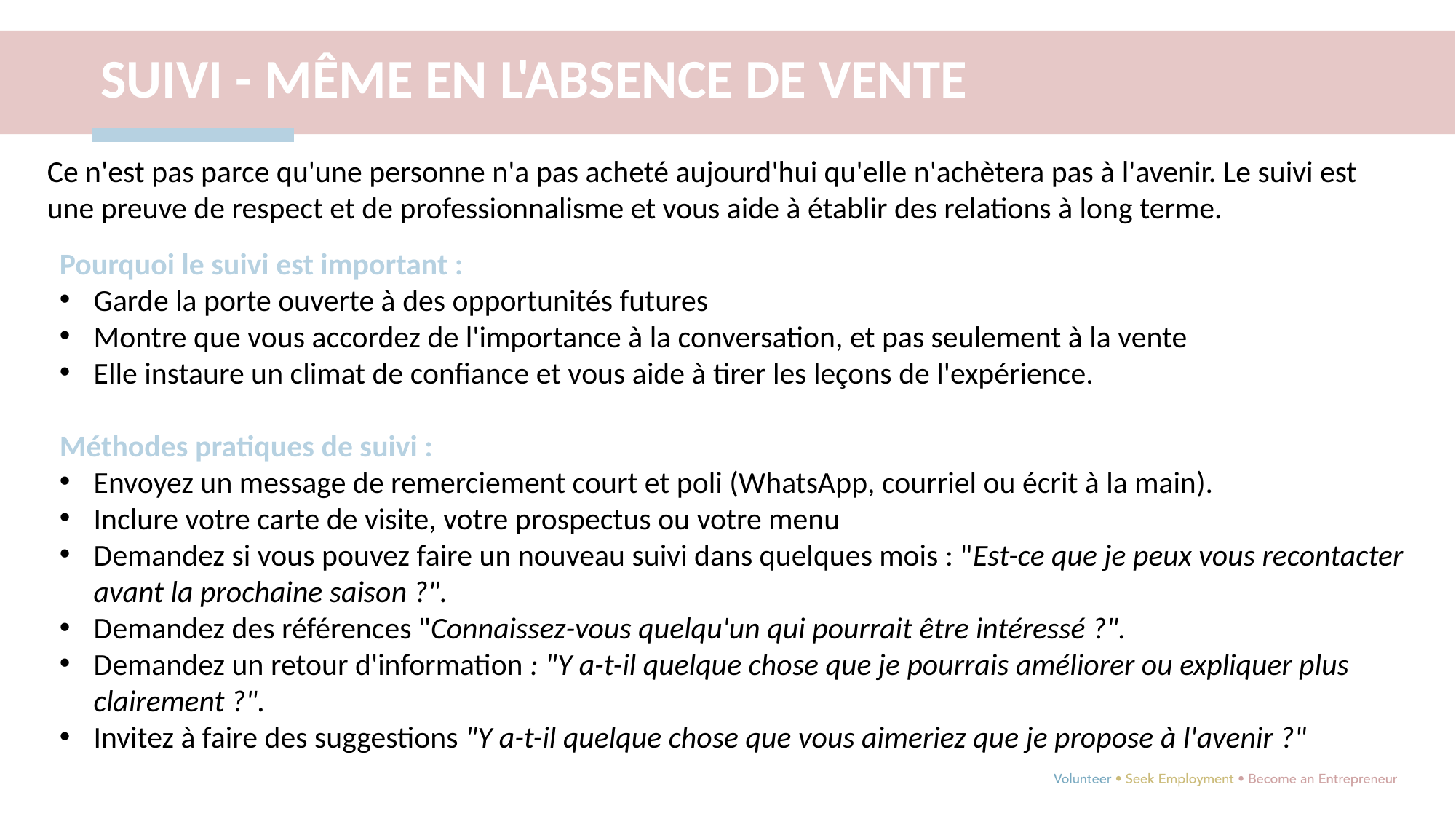

SUIVI - MÊME EN L'ABSENCE DE VENTE
Ce n'est pas parce qu'une personne n'a pas acheté aujourd'hui qu'elle n'achètera pas à l'avenir. Le suivi est une preuve de respect et de professionnalisme et vous aide à établir des relations à long terme.

Pourquoi le suivi est important :
Garde la porte ouverte à des opportunités futures
Montre que vous accordez de l'importance à la conversation, et pas seulement à la vente
Elle instaure un climat de confiance et vous aide à tirer les leçons de l'expérience.

Méthodes pratiques de suivi :
Envoyez un message de remerciement court et poli (WhatsApp, courriel ou écrit à la main).
Inclure votre carte de visite, votre prospectus ou votre menu
Demandez si vous pouvez faire un nouveau suivi dans quelques mois : "Est-ce que je peux vous recontacter avant la prochaine saison ?".
Demandez des références "Connaissez-vous quelqu'un qui pourrait être intéressé ?".
Demandez un retour d'information : "Y a-t-il quelque chose que je pourrais améliorer ou expliquer plus clairement ?".
Invitez à faire des suggestions "Y a-t-il quelque chose que vous aimeriez que je propose à l'avenir ?"